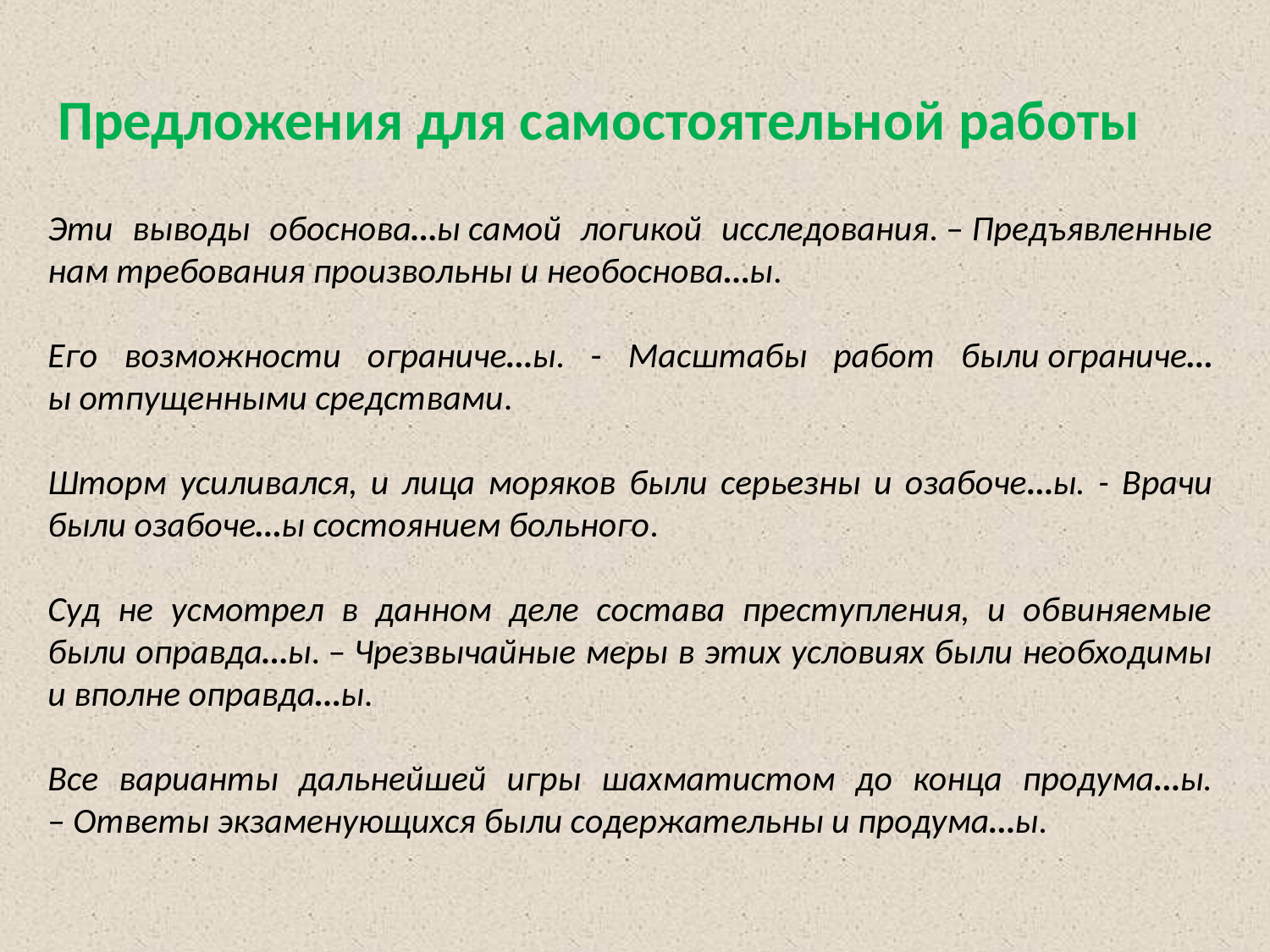

# Предложения для самостоятельной работы
Эти выводы обоснова…ы самой логикой исследования. – Предъявленные нам требования произвольны и необоснова…ы.

Его возможности ограниче…ы. - Масштабы работ были ограниче…ы отпущенными средствами.

Шторм усиливался, и лица моряков были серьезны и озабоче…ы. - Врачи были озабоче…ы состоянием больного.

Суд не усмотрел в данном деле состава преступления, и обвиняемые были оправда…ы. – Чрезвычайные меры в этих условиях были необходимы и вполне оправда…ы.

Все варианты дальнейшей игры шахматистом до конца продума…ы. – Ответы экзаменующихся были содержательны и продума…ы.